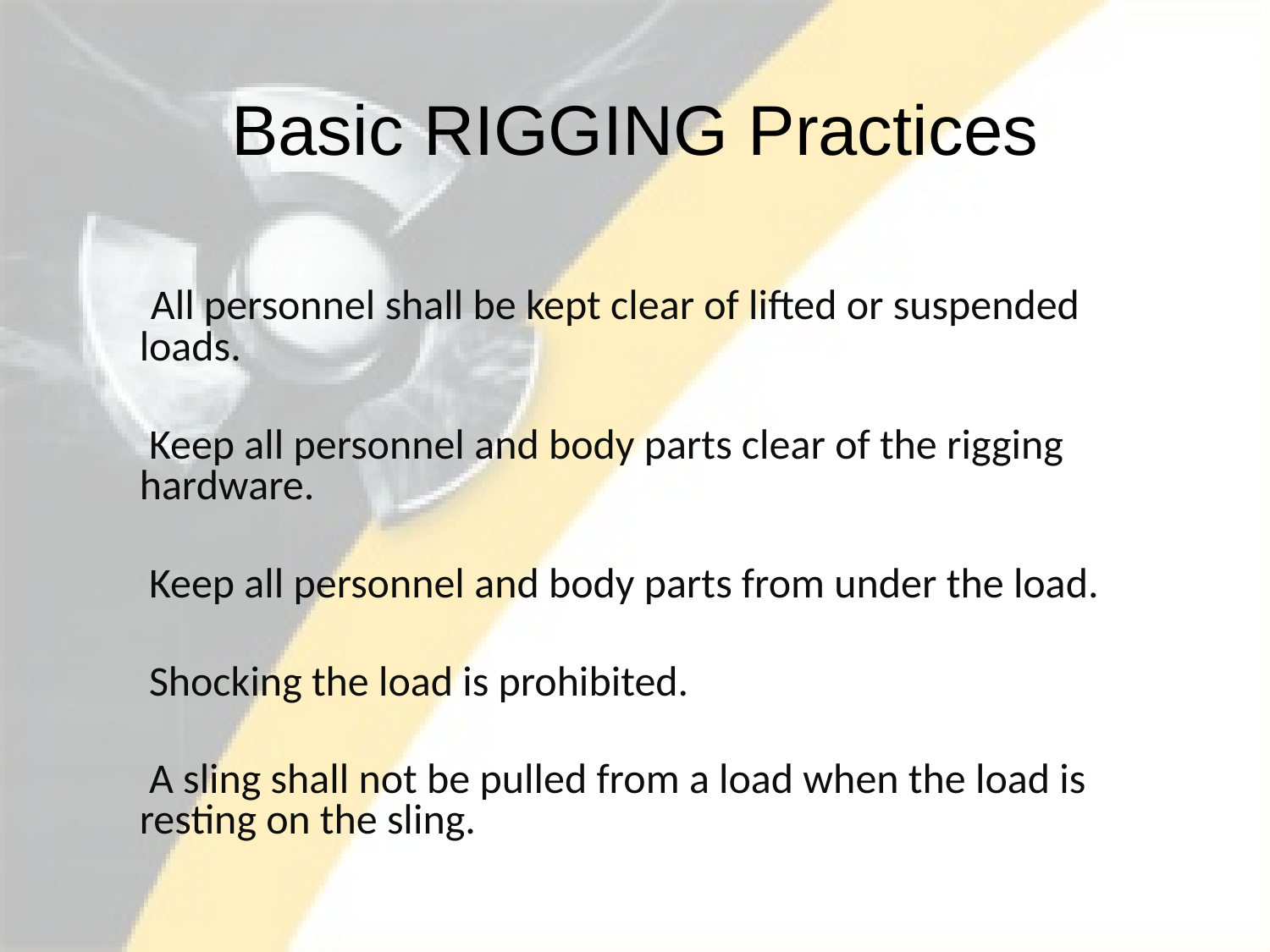

Basic RIGGING Practices
 All personnel shall be kept clear of lifted or suspended loads.

 Keep all personnel and body parts clear of the rigging hardware.

 Keep all personnel and body parts from under the load.

 Shocking the load is prohibited.

 A sling shall not be pulled from a load when the load is resting on the sling.